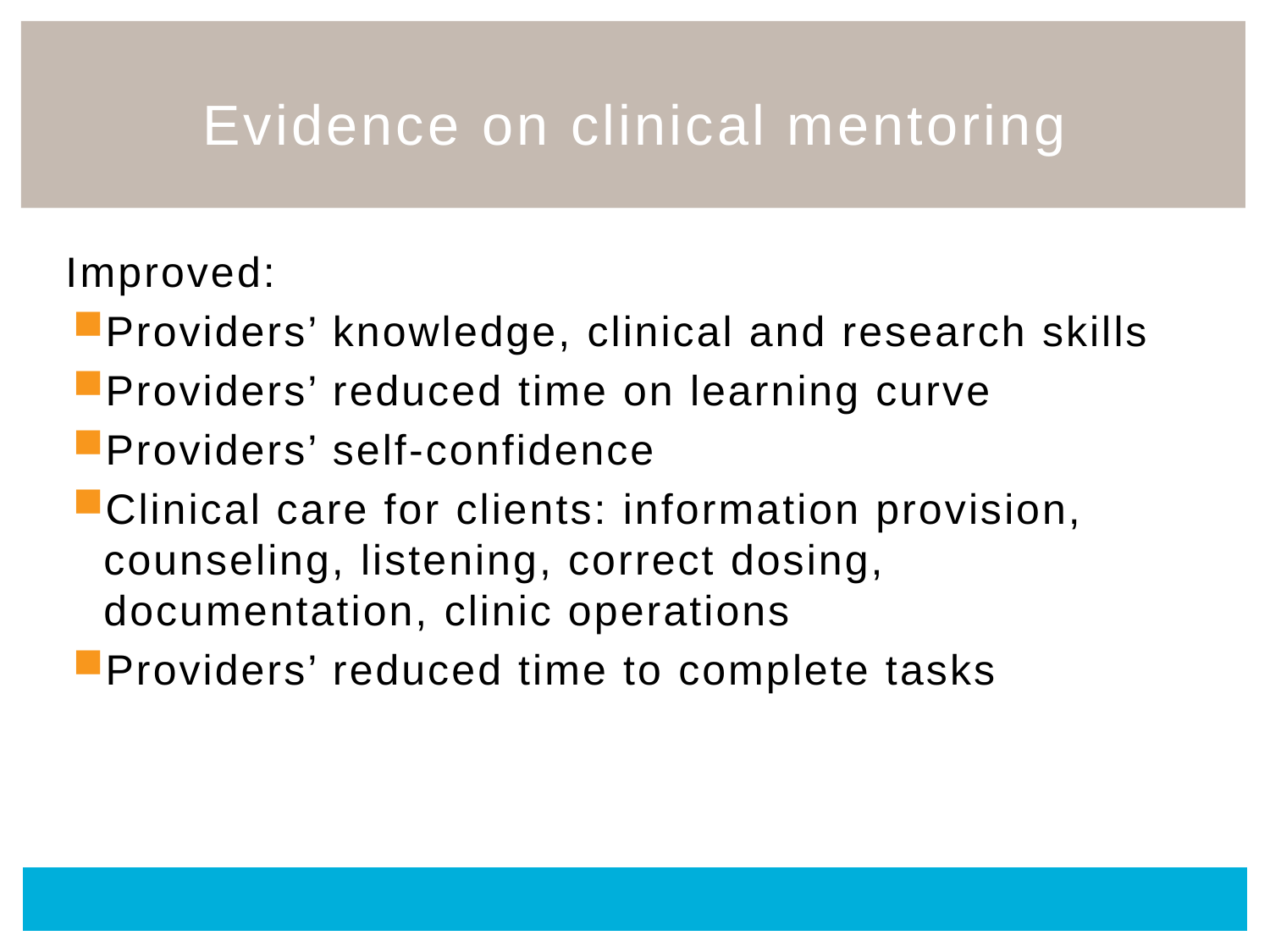

# Evidence on clinical mentoring
Improved:
Providers’ knowledge, clinical and research skills
Providers’ reduced time on learning curve
Providers’ self-confidence
Clinical care for clients: information provision, counseling, listening, correct dosing, documentation, clinic operations
Providers’ reduced time to complete tasks